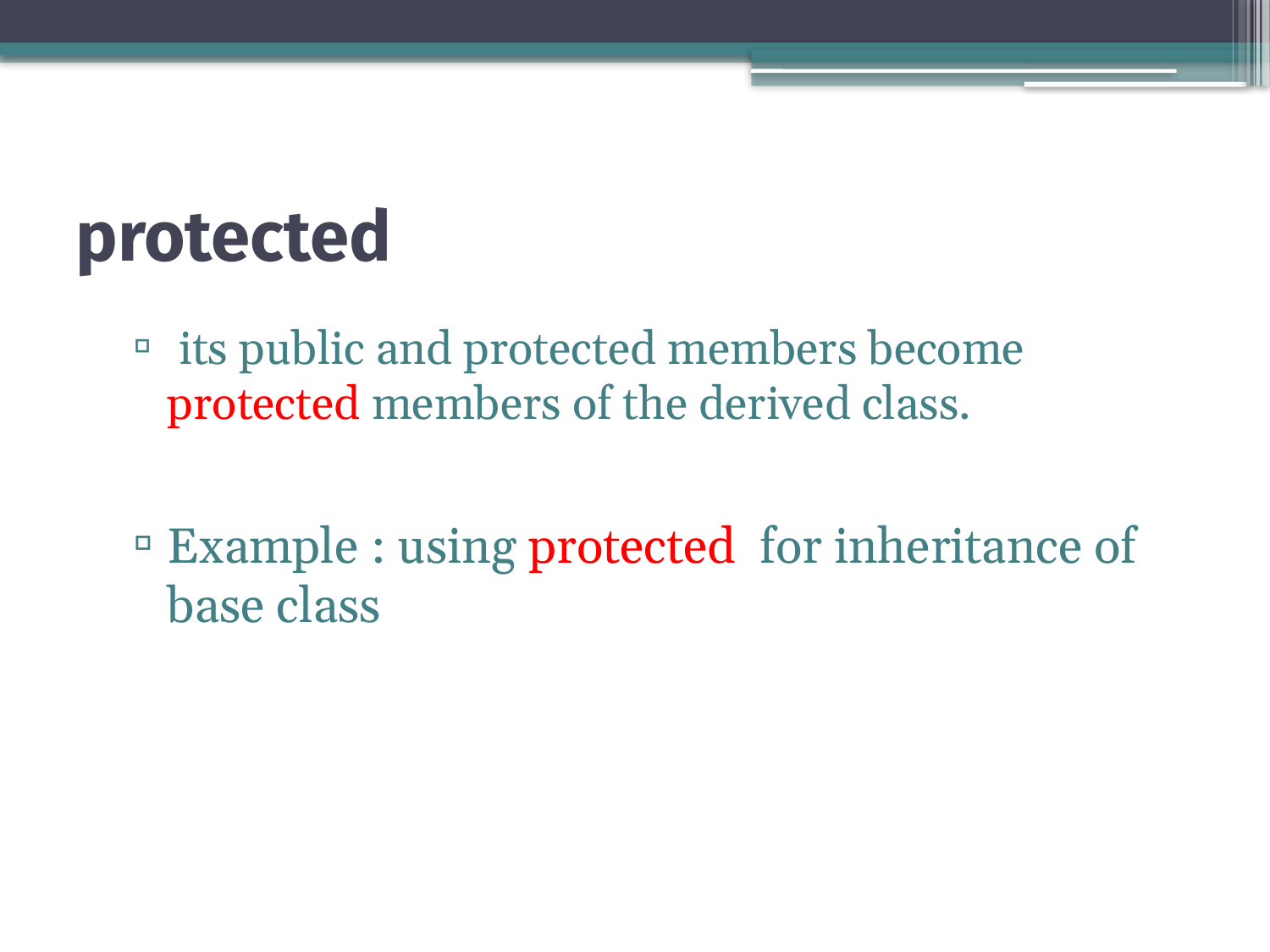

# protected
 its public and protected members become protected members of the derived class.

Example : using protected  for inheritance of base class